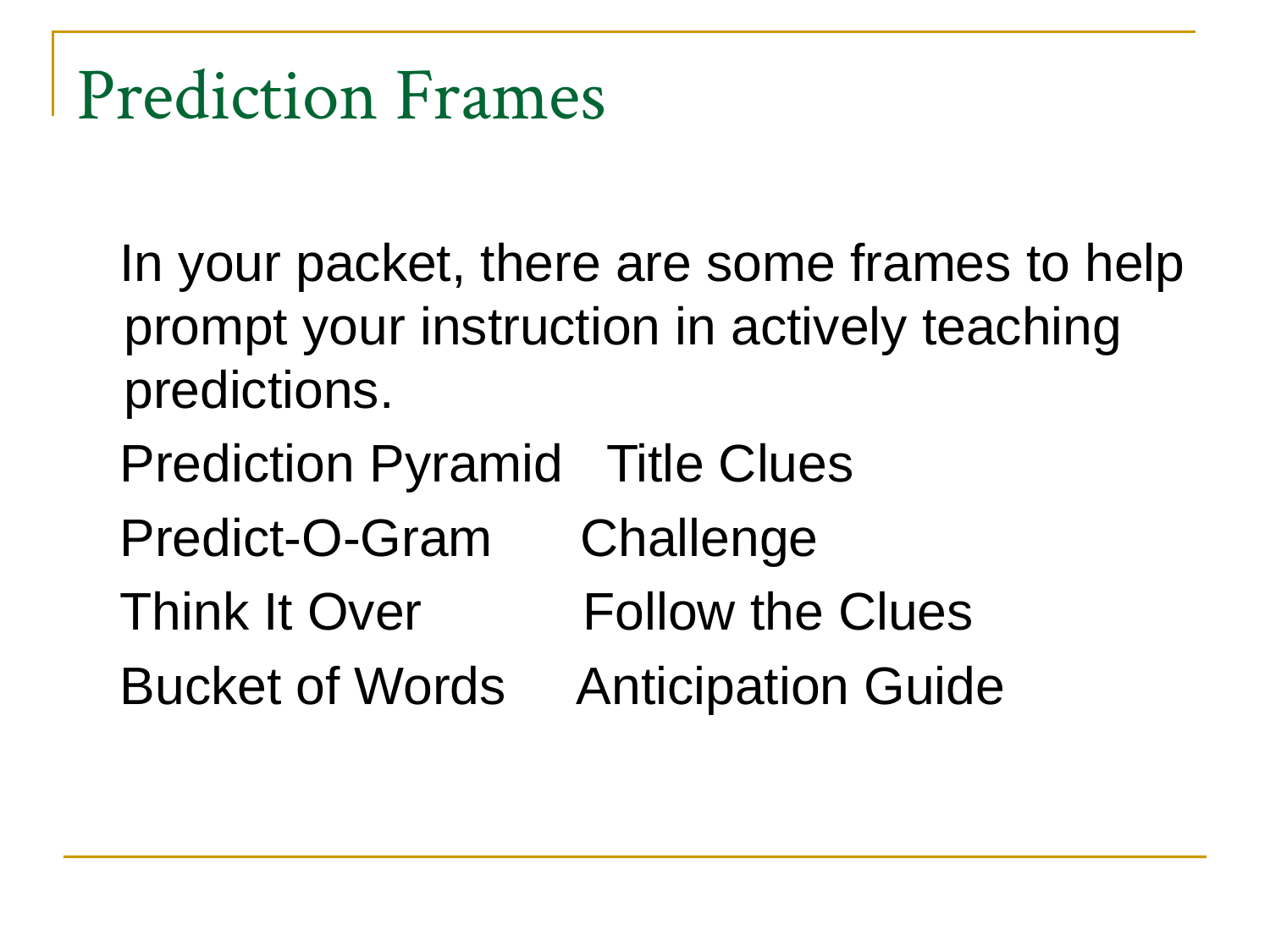

# Prediction Frames
   In your packet, there are some frames to help prompt your instruction in actively teaching predictions.
   Prediction Pyramid   Title Clues
   Predict-O-Gram      Challenge
   Think It Over           Follow the Clues
   Bucket of Words     Anticipation Guide